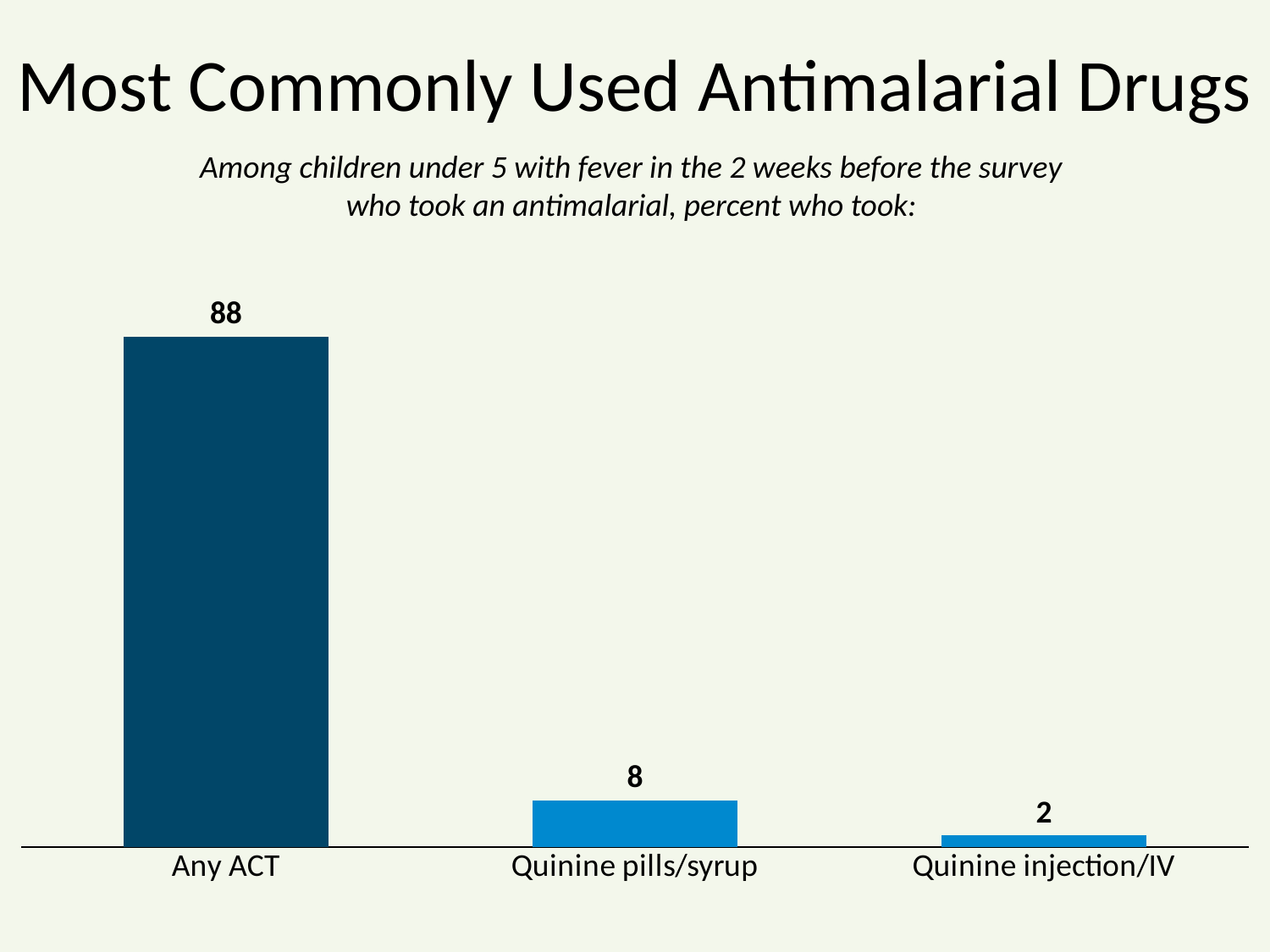

# Most Commonly Used Antimalarial Drugs
Among children under 5 with fever in the 2 weeks before the survey
who took an antimalarial, percent who took:

### Chart

| Category | Series 1 |
|---|---|
| Any ACT | 88.0 |
| Quinine pills/syrup | 8.0 |
| Quinine injection/IV | 2.0 |